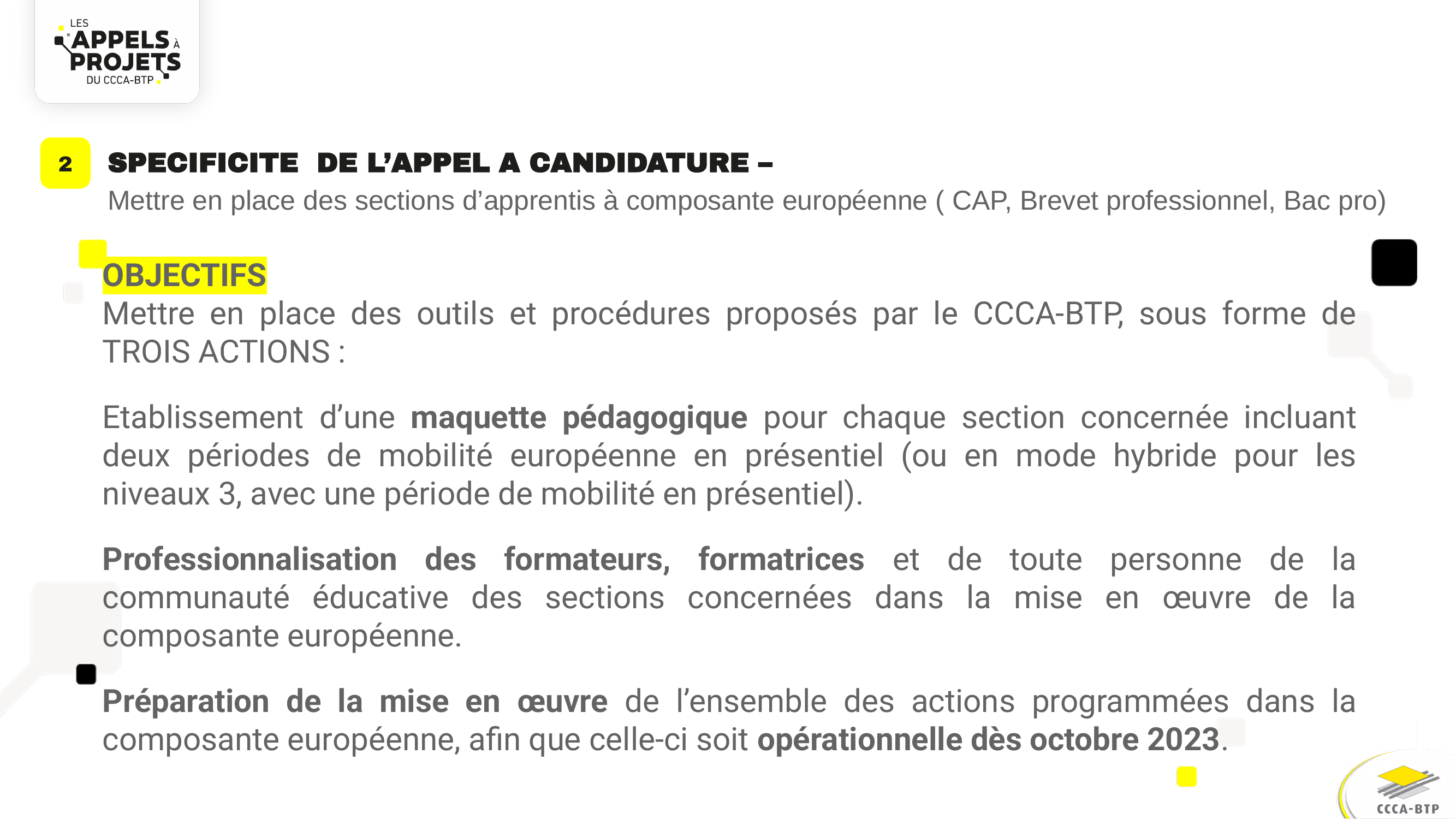

SPECIFICITE  DE L’APPEL A CANDIDATURE –
Mettre en place des sections d’apprentis à composante européenne ( CAP, Brevet professionnel, Bac pro)
2

OBJECTIFS
Mettre en place des outils et procédures proposés par le CCCA-BTP, sous forme de TROIS ACTIONS :

Etablissement d’une maquette pédagogique pour chaque section concernée incluant deux périodes de mobilité européenne en présentiel (ou en mode hybride pour les niveaux 3, avec une période de mobilité en présentiel).

Professionnalisation des formateurs, formatrices et de toute personne de la communauté éducative des sections concernées dans la mise en œuvre de la composante européenne.

Préparation de la mise en œuvre de l’ensemble des actions programmées dans la composante européenne, afin que celle-ci soit opérationnelle dès octobre 2023.